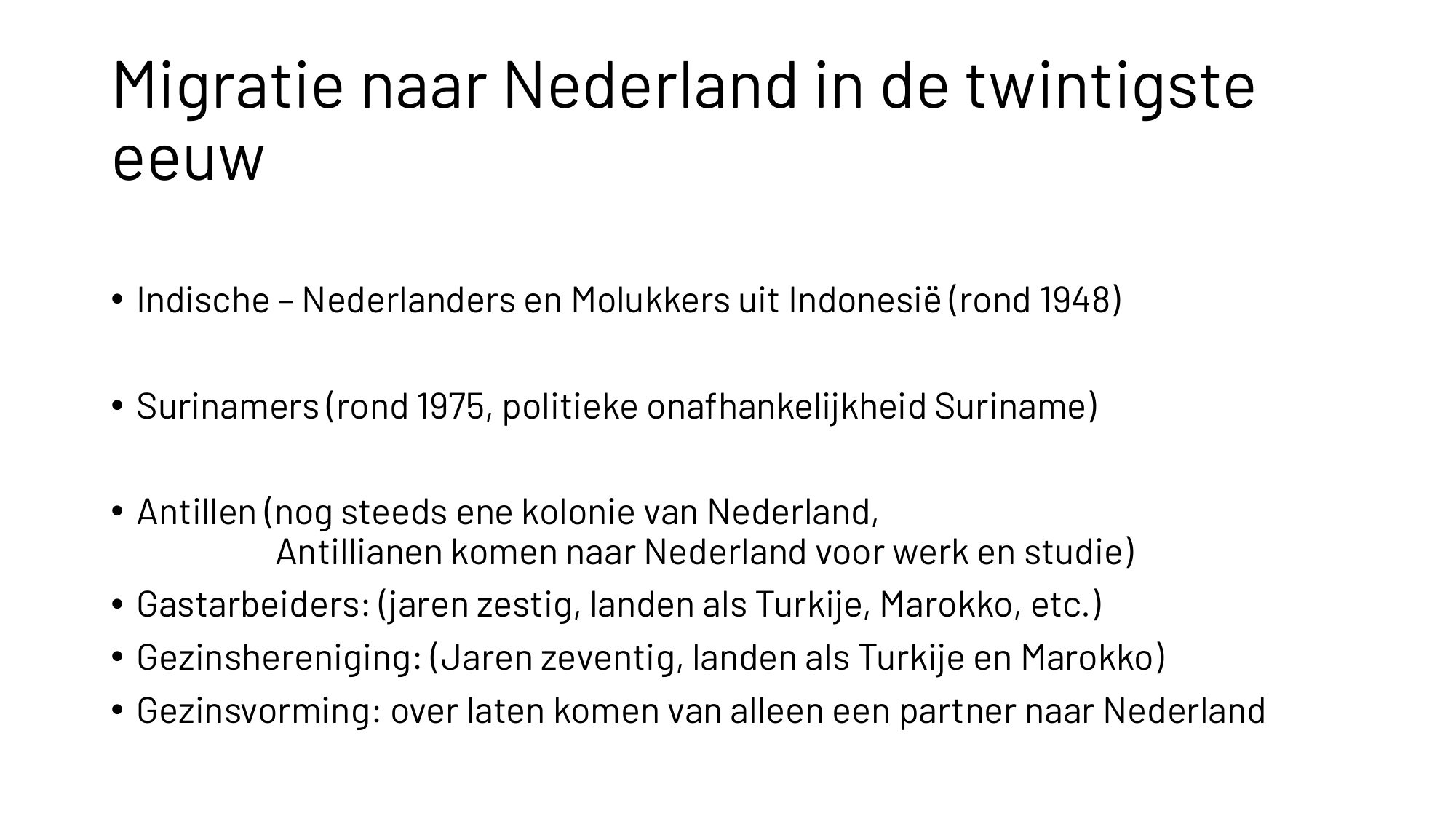

# Migratie naar Nederland in de twintigste eeuw

Indische – Nederlanders en Molukkers uit Indonesië (rond 1948)

Surinamers (rond 1975, politieke onafhankelijkheid Suriname)

Antillen (nog steeds ene kolonie van Nederland,
                   Antillianen komen naar Nederland voor werk en studie)
Gastarbeiders: (jaren zestig, landen als Turkije, Marokko, etc.)
Gezinshereniging: (Jaren zeventig, landen als Turkije en Marokko)
Gezinsvorming: over laten komen van alleen een partner naar Nederland